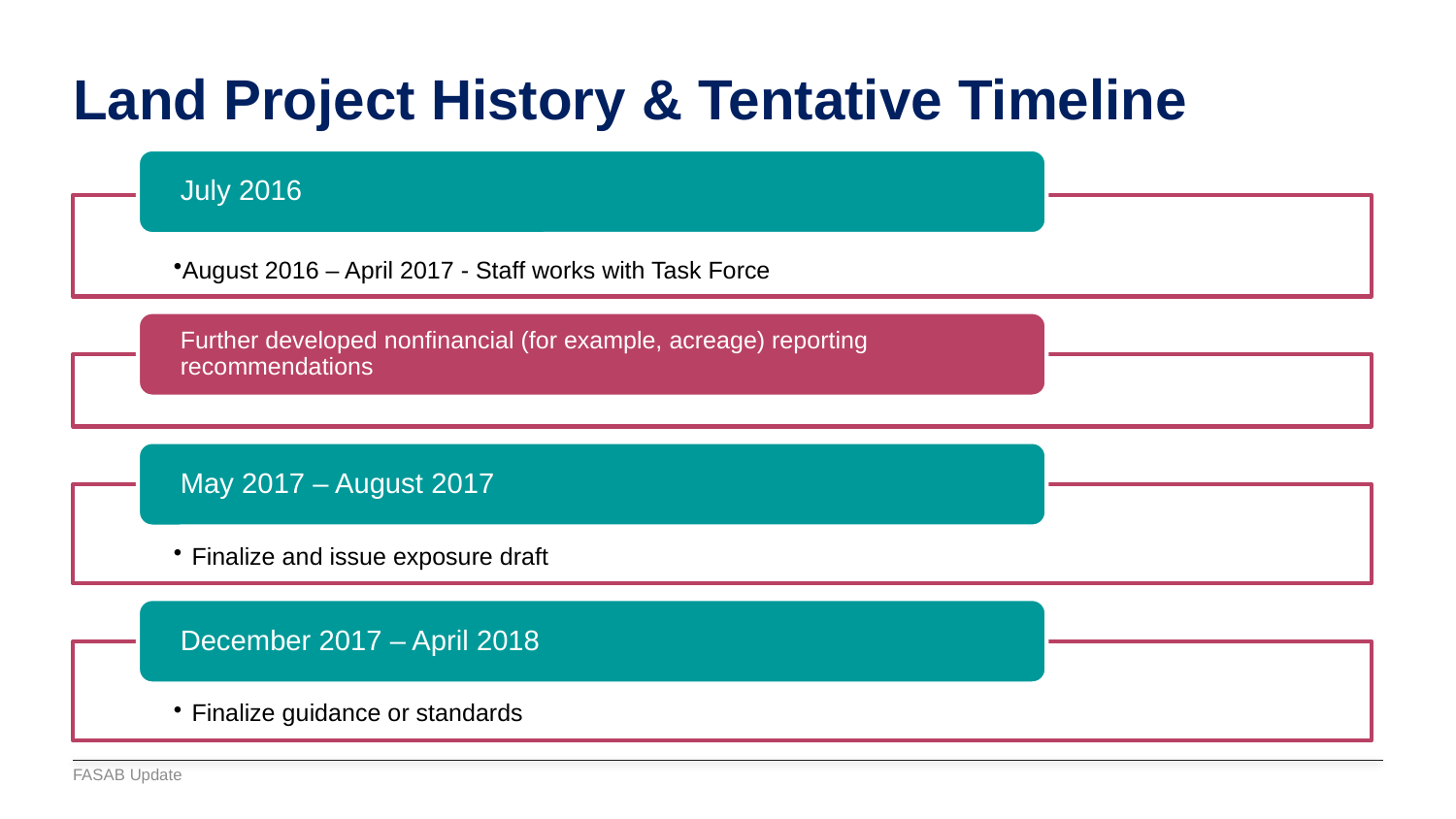

# Land Project History & Tentative Timeline
August 2016 – April 2017 - Staff works with Task Force
July 2016

Further developed nonfinancial (for example, acreage) reporting recommendations
Finalize and issue exposure draft
May 2017 – August 2017
Finalize guidance or standards
December 2017 – April 2018
FASAB Update